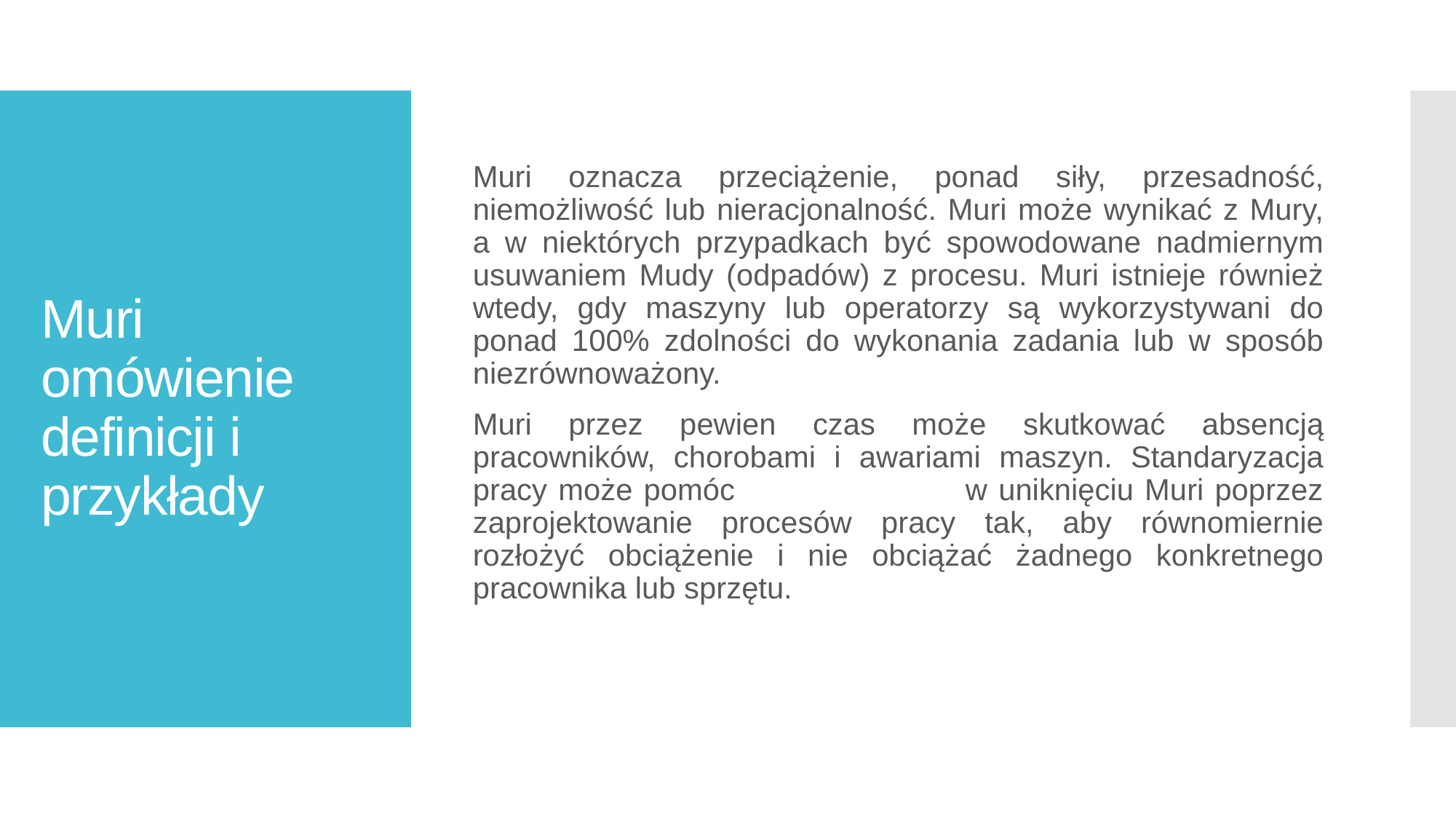

Muri oznacza przeciążenie, ponad siły, przesadność, niemożliwość lub nieracjonalność. Muri może wynikać z Mury, a w niektórych przypadkach być spowodowane nadmiernym usuwaniem Mudy (odpadów) z procesu. Muri istnieje również wtedy, gdy maszyny lub operatorzy są wykorzystywani do ponad 100% zdolności do wykonania zadania lub w sposób niezrównoważony.
Muri przez pewien czas może skutkować absencją pracowników, chorobami i awariami maszyn. Standaryzacja pracy może pomóc                     w uniknięciu Muri poprzez zaprojektowanie procesów pracy tak, aby równomiernie rozłożyć obciążenie i nie obciążać żadnego konkretnego pracownika lub sprzętu.

# Muri omówienie definicji i przykłady